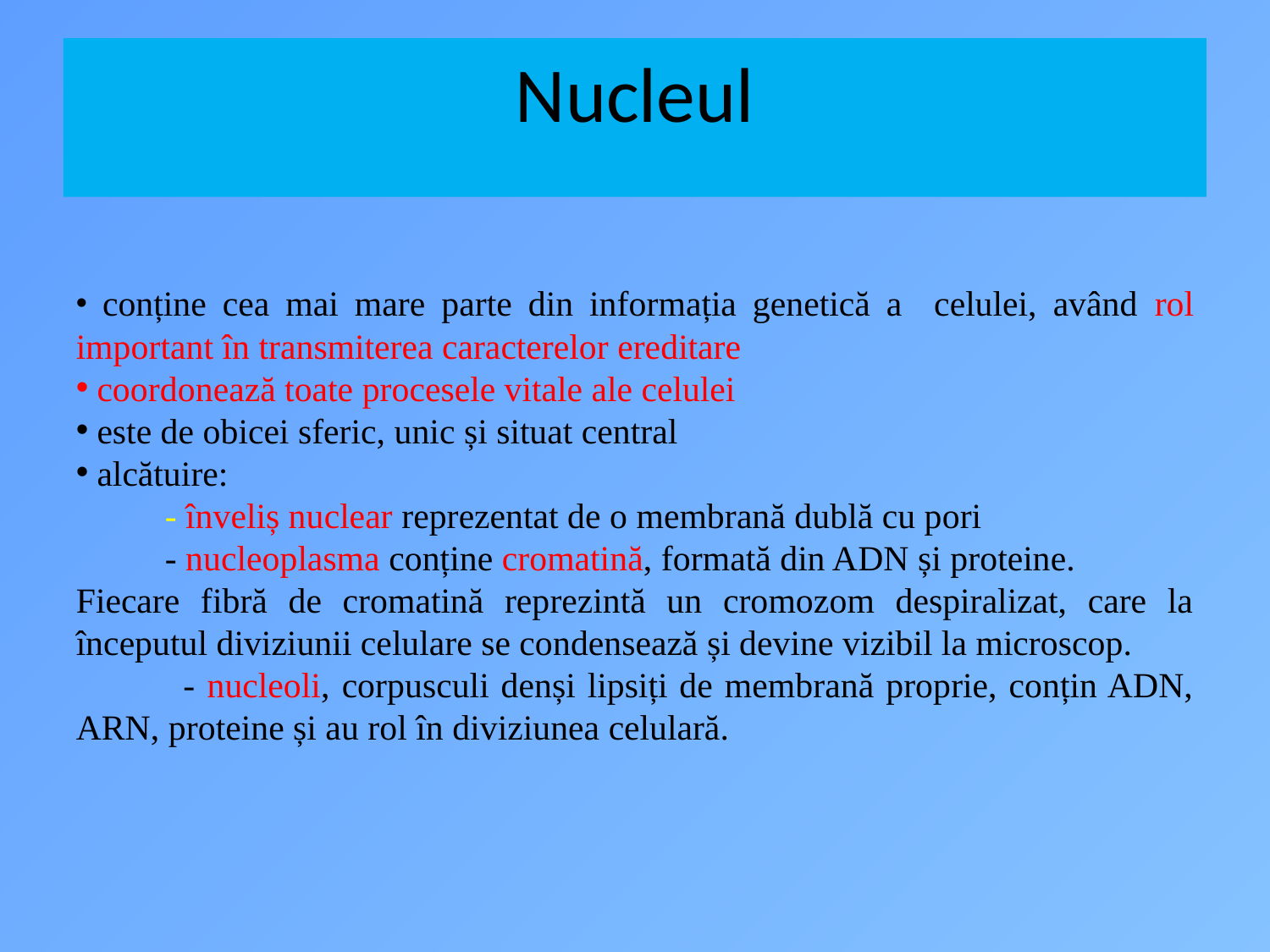

Nucleul
 conține cea mai mare parte din informația genetică a  celulei, având rol important în transmiterea caracterelor ereditare
 coordonează toate procesele vitale ale celulei
 este de obicei sferic, unic și situat central
 alcătuire:
          - înveliș nuclear reprezentat de o membrană dublă cu pori
          - nucleoplasma conține cromatină, formată din ADN și proteine.
Fiecare fibră de cromatină reprezintă un cromozom despiralizat, care la începutul diviziunii celulare se condensează și devine vizibil la microscop.
         - nucleoli, corpusculi denși lipsiți de membrană proprie, conțin ADN, ARN, proteine și au rol în diviziunea celulară.